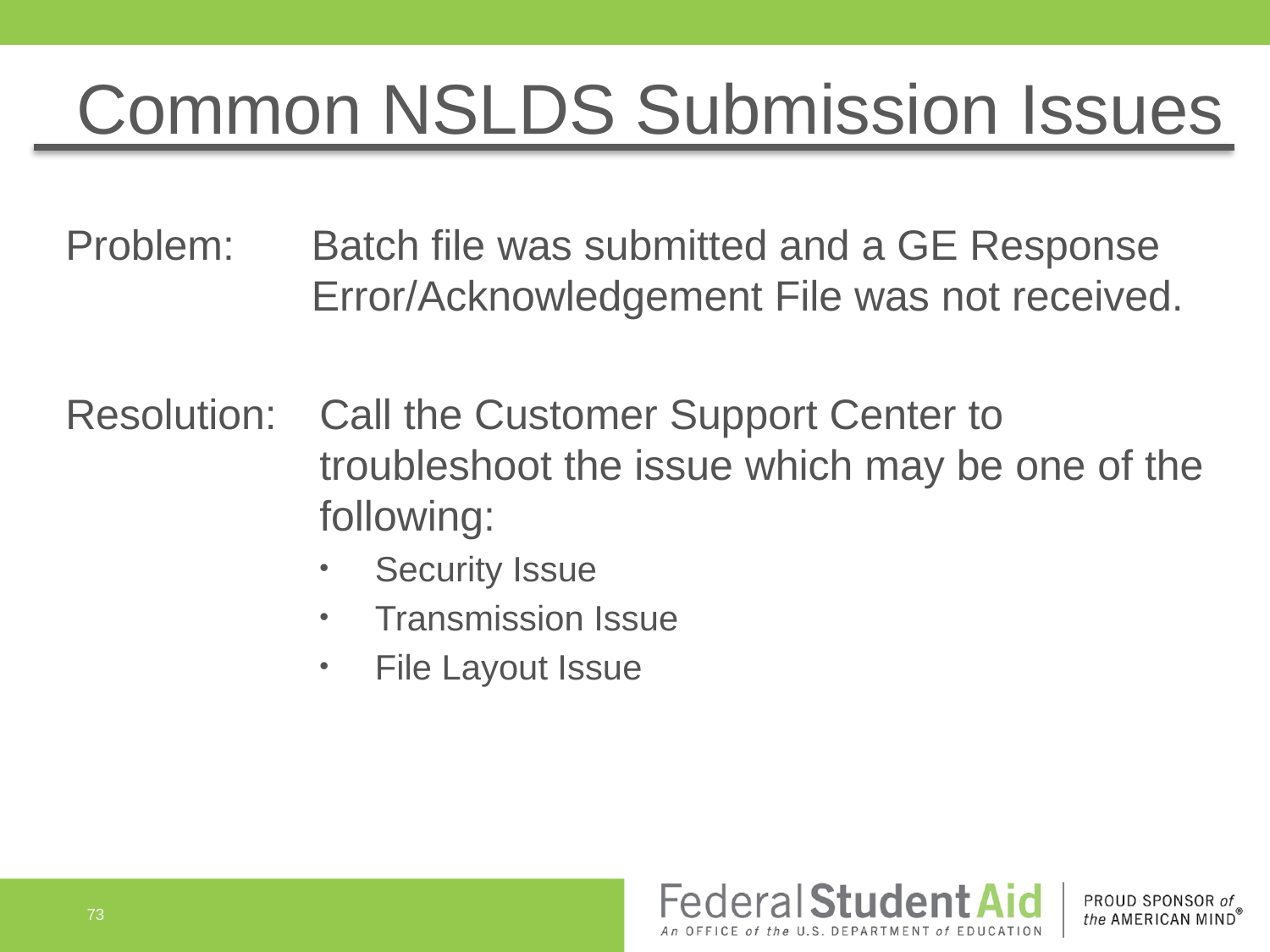

# Common NSLDS Submission Issues
Problem:  	Batch file was submitted and a GE Response Error/Acknowledgement File was not received.

Resolution:	Call the Customer Support Center to troubleshoot the issue which may be one of the following:
Security Issue
Transmission Issue
File Layout Issue

73